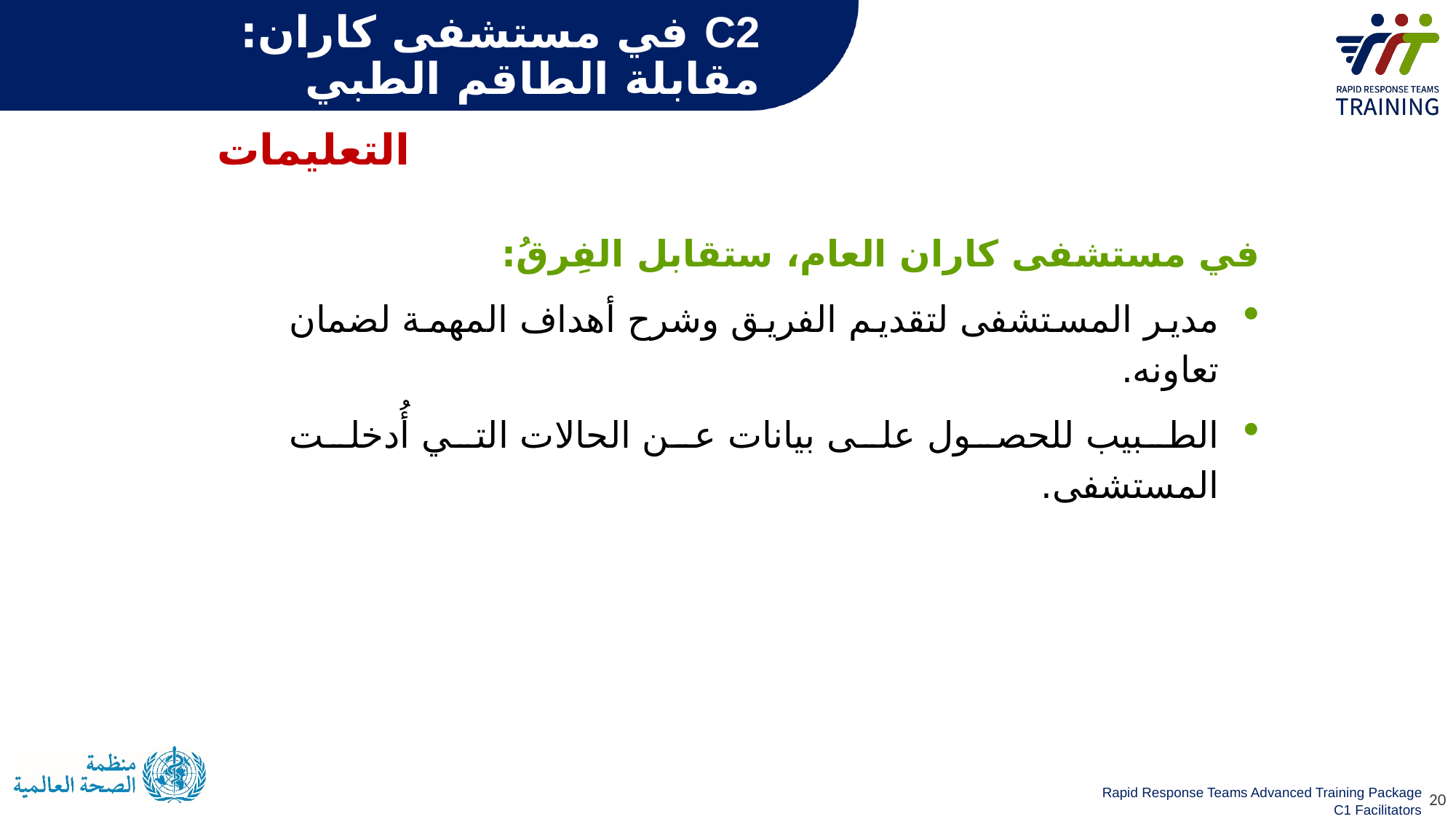

# C2 في مستشفى كاران: مقابلة الطاقم الطبي
التعليمات
في مستشفى كاران العام، ستقابل الفِرقُ:
مدير المستشفى لتقديم الفريق وشرح أهداف المهمة لضمان تعاونه.
الطبيب للحصول على بيانات عن الحالات التي أُدخلت المستشفى.